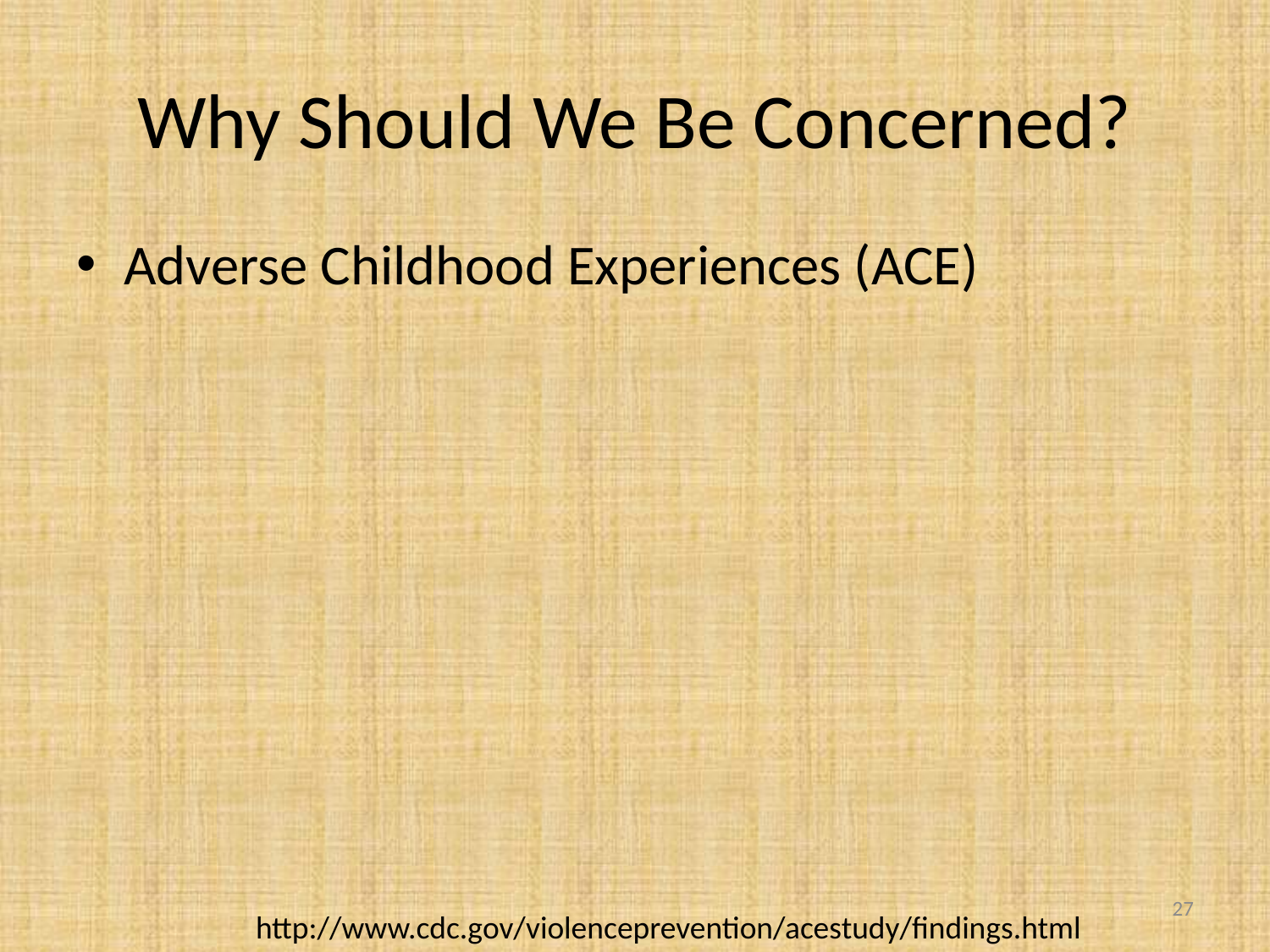

# Why Should We Be Concerned?
Adverse Childhood Experiences (ACE)
27
http://www.cdc.gov/violenceprevention/acestudy/findings.html